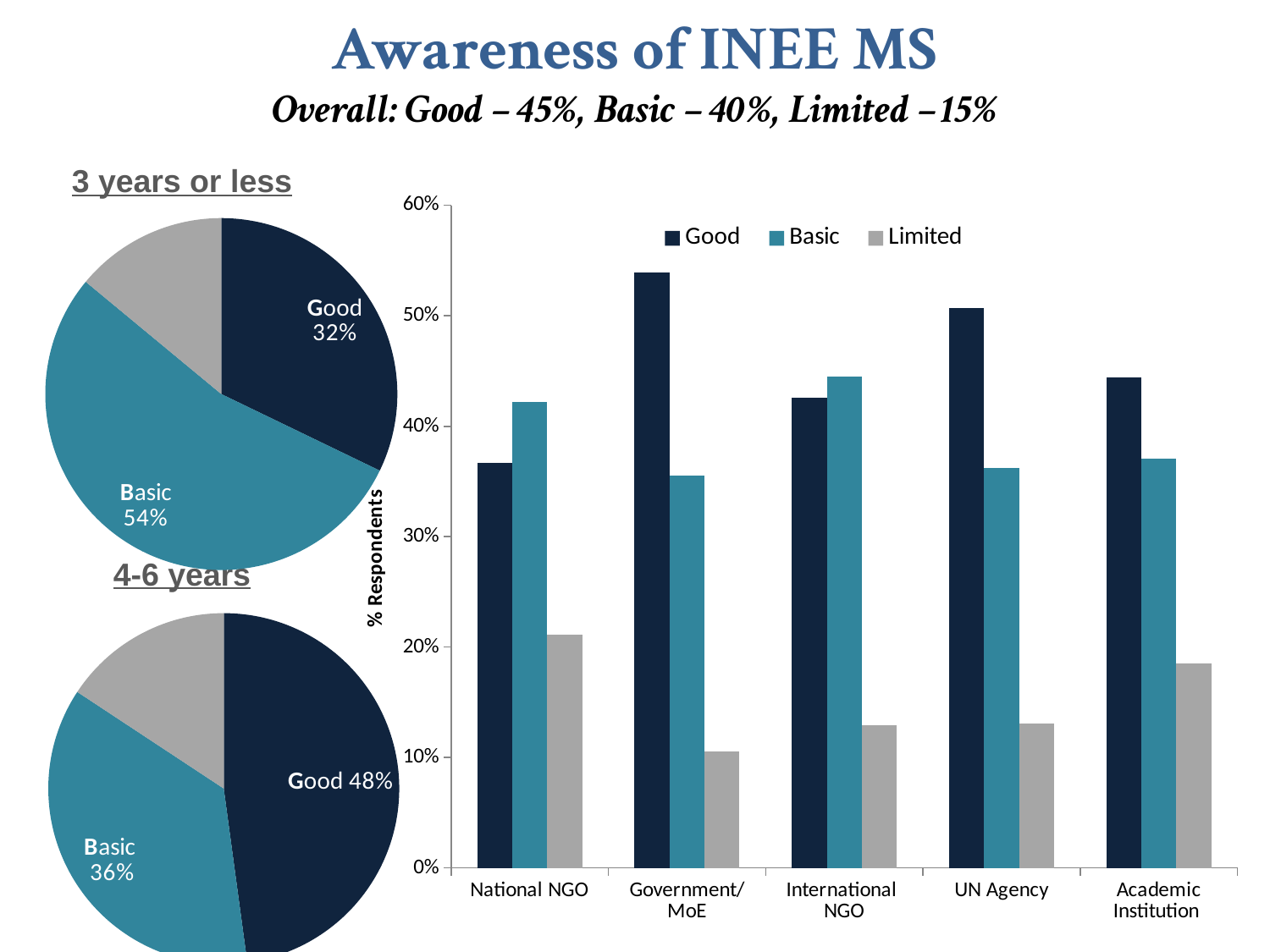

# Awareness of INEE MS Overall: Good – 45%, Basic – 40%, Limited – 15%
3 years or less

### Chart

| Category |  |  |  |
|---|---|---|---|
| National NGO | 0.366666666666668 | 0.422222222222223 | 0.211111111111111 |
| Government/MoE | 0.539473684210526 | 0.355263157894737 | 0.105263157894737 |
| International
NGO | 0.425837320574163 | 0.444976076555024 | 0.129186602870813 |
| UN Agency | 0.507246376811594 | 0.362318840579712 | 0.130434782608696 |
| Academic Institution  | 0.444444444444444 | 0.370370370370373 | 0.185185185185186 |

### Chart

| Category |  |
|---|---|

### Chart

| Category |
|---|

### Chart

| Category |
|---|

### Chart:

| Category |  |
|---|---|
| Good Knowledge (47.9%) | 0.478571428571429 |
| Basic Knowledge (36.4%) | 0.364285714285714 |
| Limited Knowledge (15.7%) | 0.157142857142857 |
4-6 years